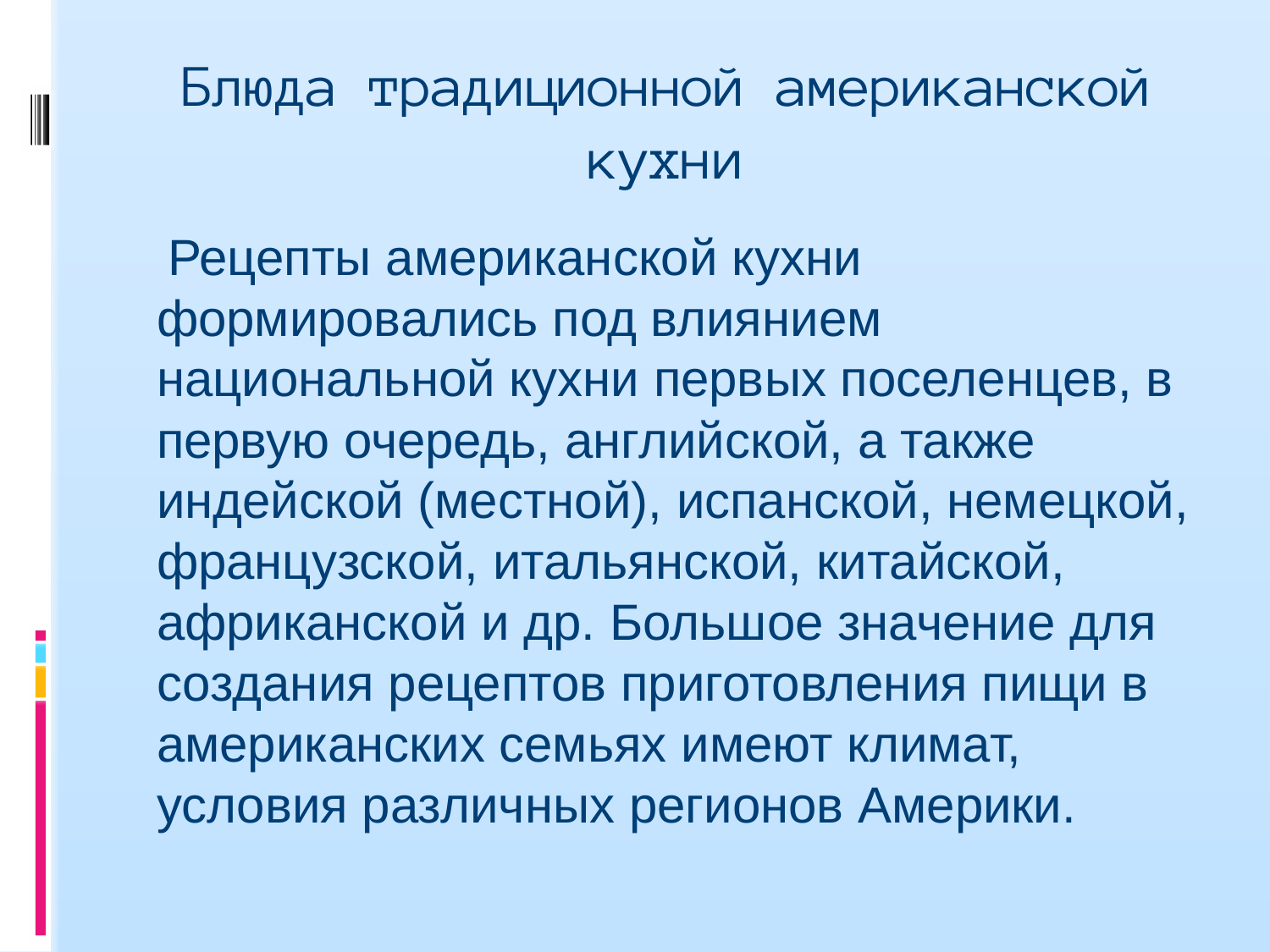

# Блюда традиционной американской кухни
    Рецепты американской кухни формировались под влиянием национальной кухни первых поселенцев, в первую очередь, английской, а также индейской (местной), испанской, немецкой, французской, итальянской, китайской, африканской и др. Большое значение для создания рецептов приготовления пищи в американских семьях имеют климат, условия различных регионов Америки.